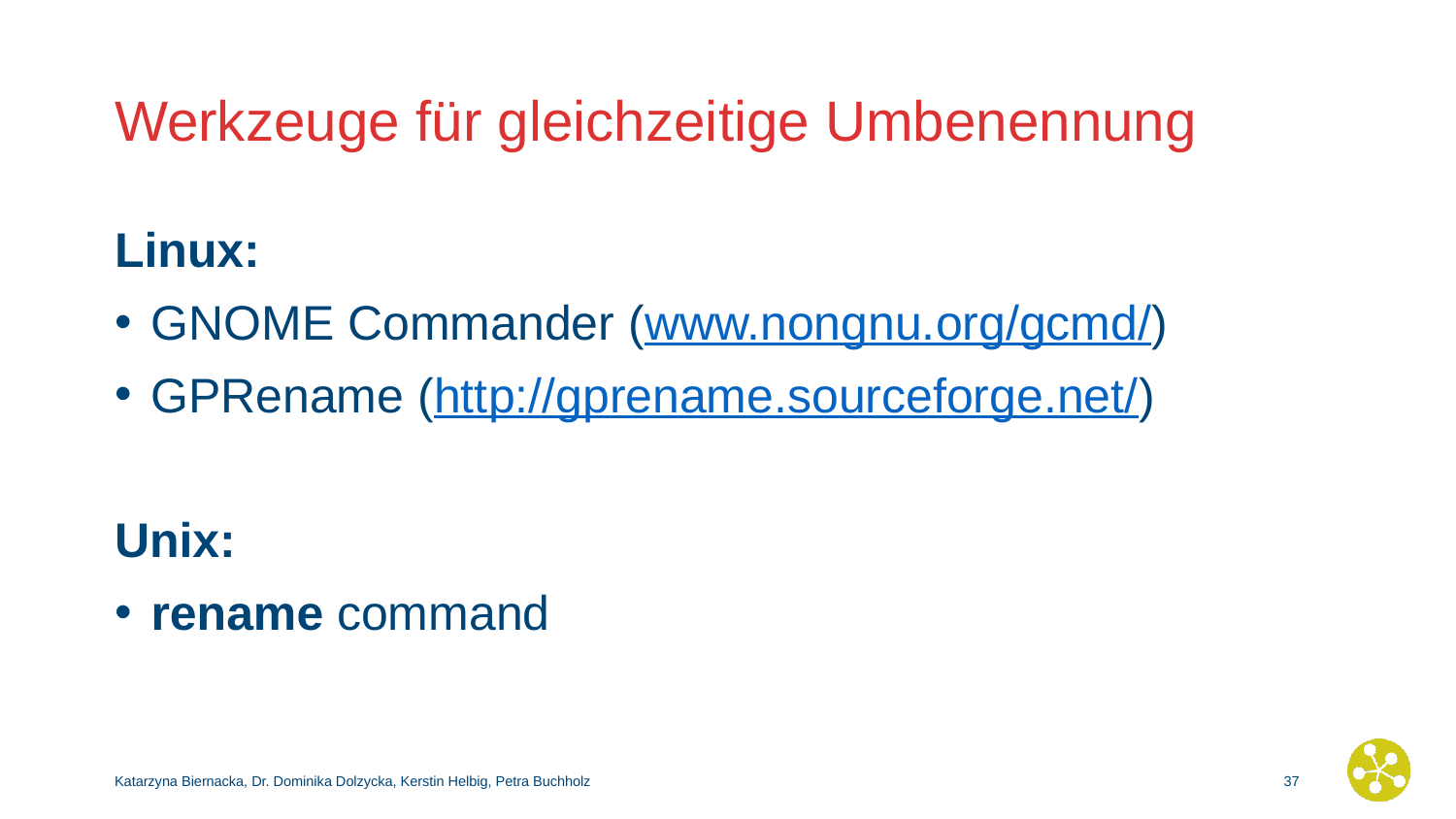

# Werkzeuge für gleichzeitige Umbenennung
Linux:
GNOME Commander (www.nongnu.org/gcmd/)
GPRename (http://gprename.sourceforge.net/)

Unix:
rename command

Katarzyna Biernacka, Dr. Dominika Dolzycka, Kerstin Helbig, Petra Buchholz
37